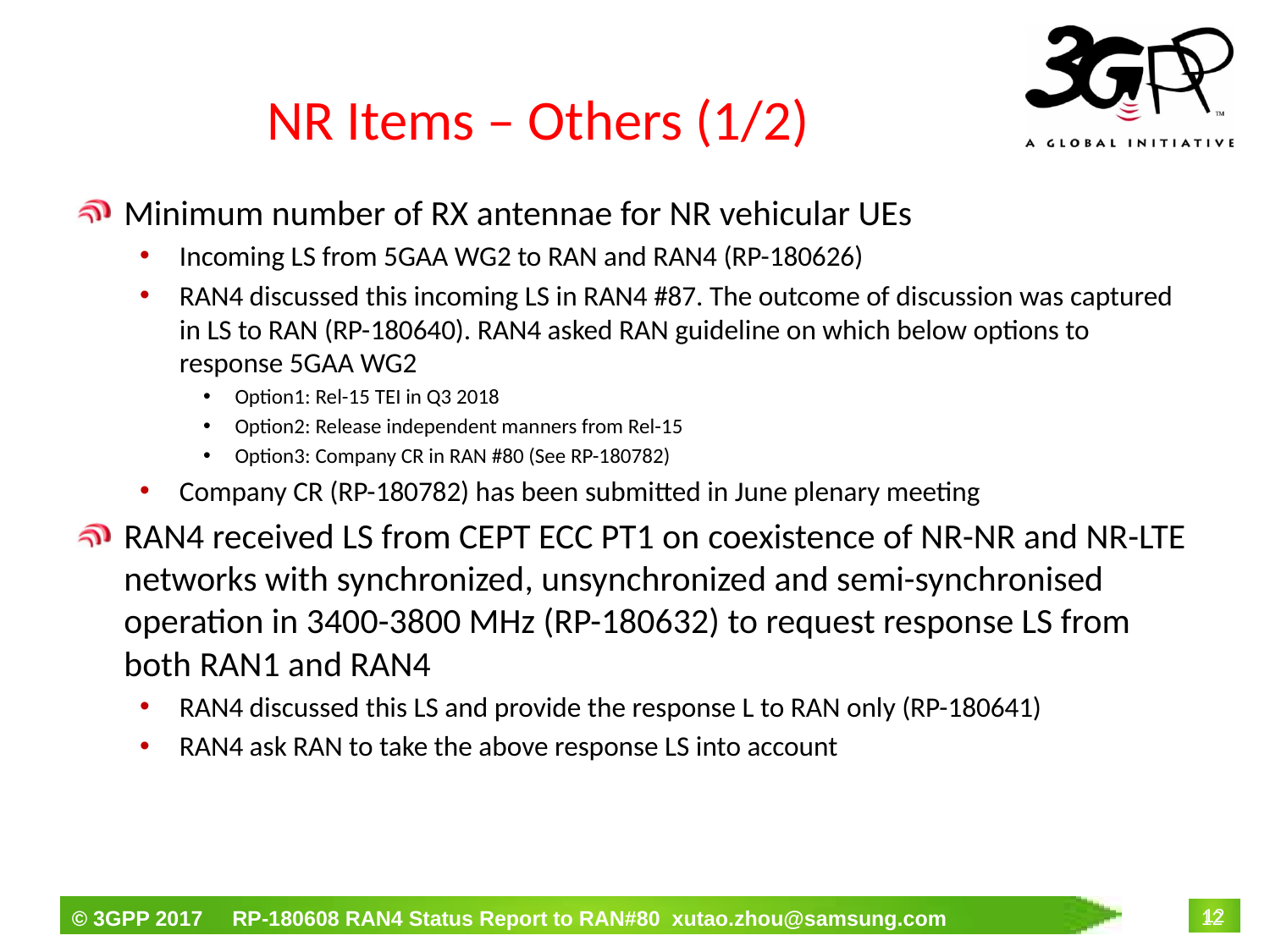

# NR Items – Others (1/2)
Minimum number of RX antennae for NR vehicular UEs
Incoming LS from 5GAA WG2 to RAN and RAN4 (RP-180626)
RAN4 discussed this incoming LS in RAN4 #87. The outcome of discussion was captured in LS to RAN (RP-180640). RAN4 asked RAN guideline on which below options to response 5GAA WG2
Option1: Rel-15 TEI in Q3 2018
Option2: Release independent manners from Rel-15
Option3: Company CR in RAN #80 (See RP-180782)
Company CR (RP-180782) has been submitted in June plenary meeting
RAN4 received LS from CEPT ECC PT1 on coexistence of NR-NR and NR-LTE networks with synchronized, unsynchronized and semi-synchronised operation in 3400-3800 MHz (RP-180632) to request response LS from both RAN1 and RAN4
RAN4 discussed this LS and provide the response L to RAN only (RP-180641)
RAN4 ask RAN to take the above response LS into account

12